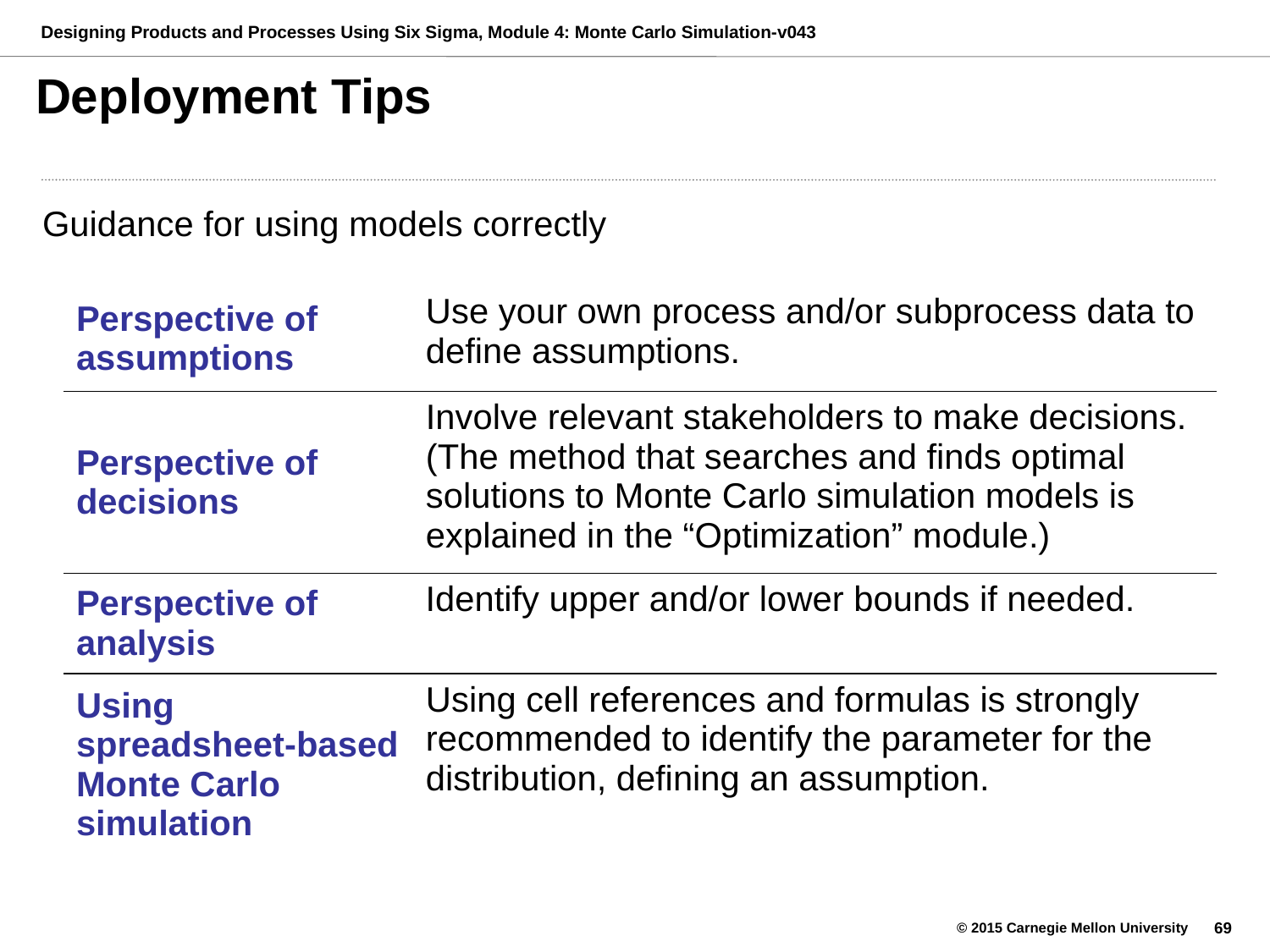

# Deployment Tips
Guidance for using models correctly

| Perspective of assumptions | Use your own process and/or subprocess data to define assumptions. |
| --- | --- |
| Perspective of decisions | Involve relevant stakeholders to make decisions. (The method that searches and finds optimal solutions to Monte Carlo simulation models is explained in the “Optimization” module.) |
| Perspective of analysis | Identify upper and/or lower bounds if needed. |
| Using spreadsheet-based Monte Carlo simulation | Using cell references and formulas is strongly recommended to identify the parameter for the distribution, defining an assumption. |